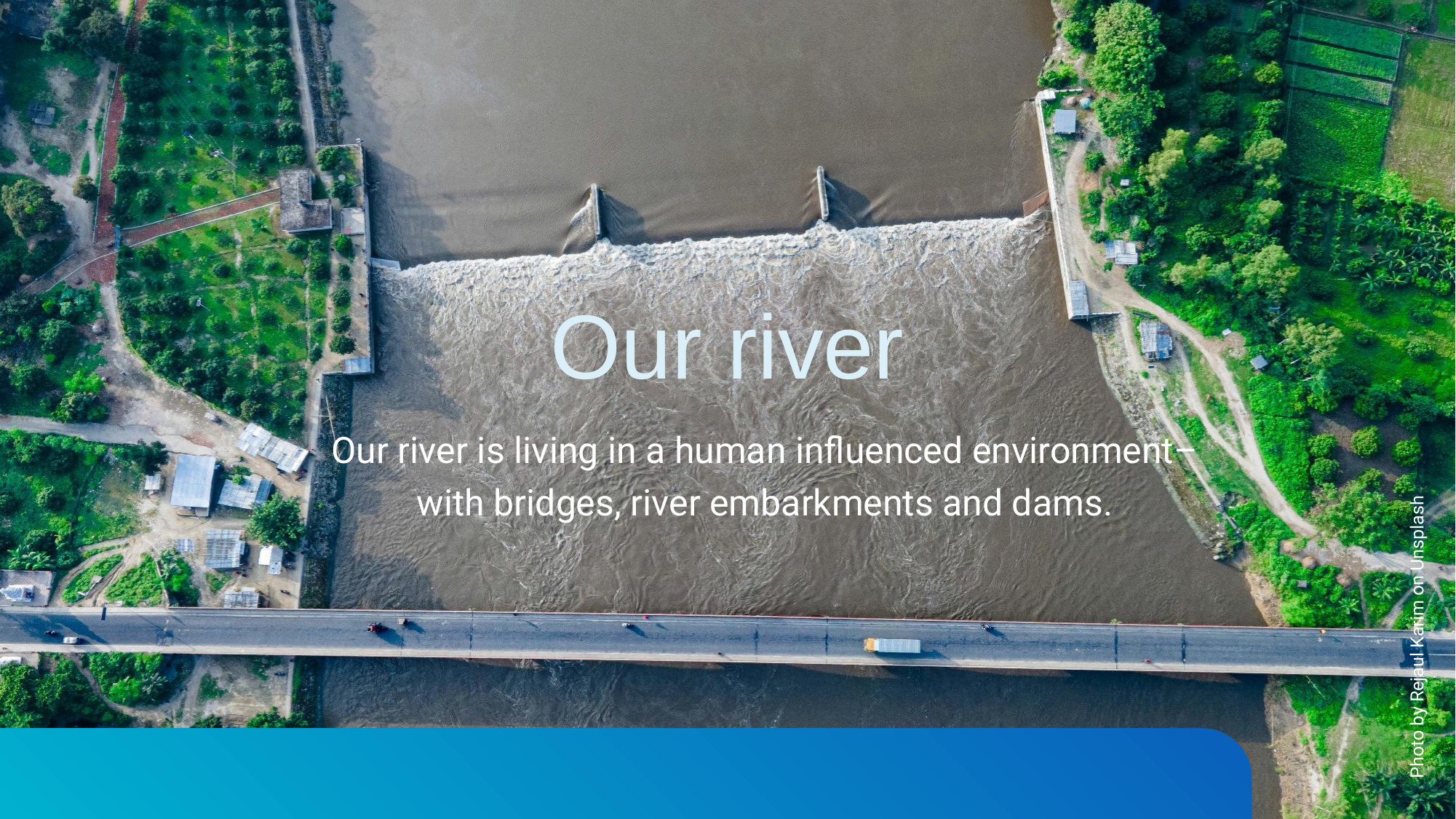

# Our river

Photo by Rejaul Karim on Unsplash
Our river is living in a human influenced environment– with bridges, river embarkments and dams.